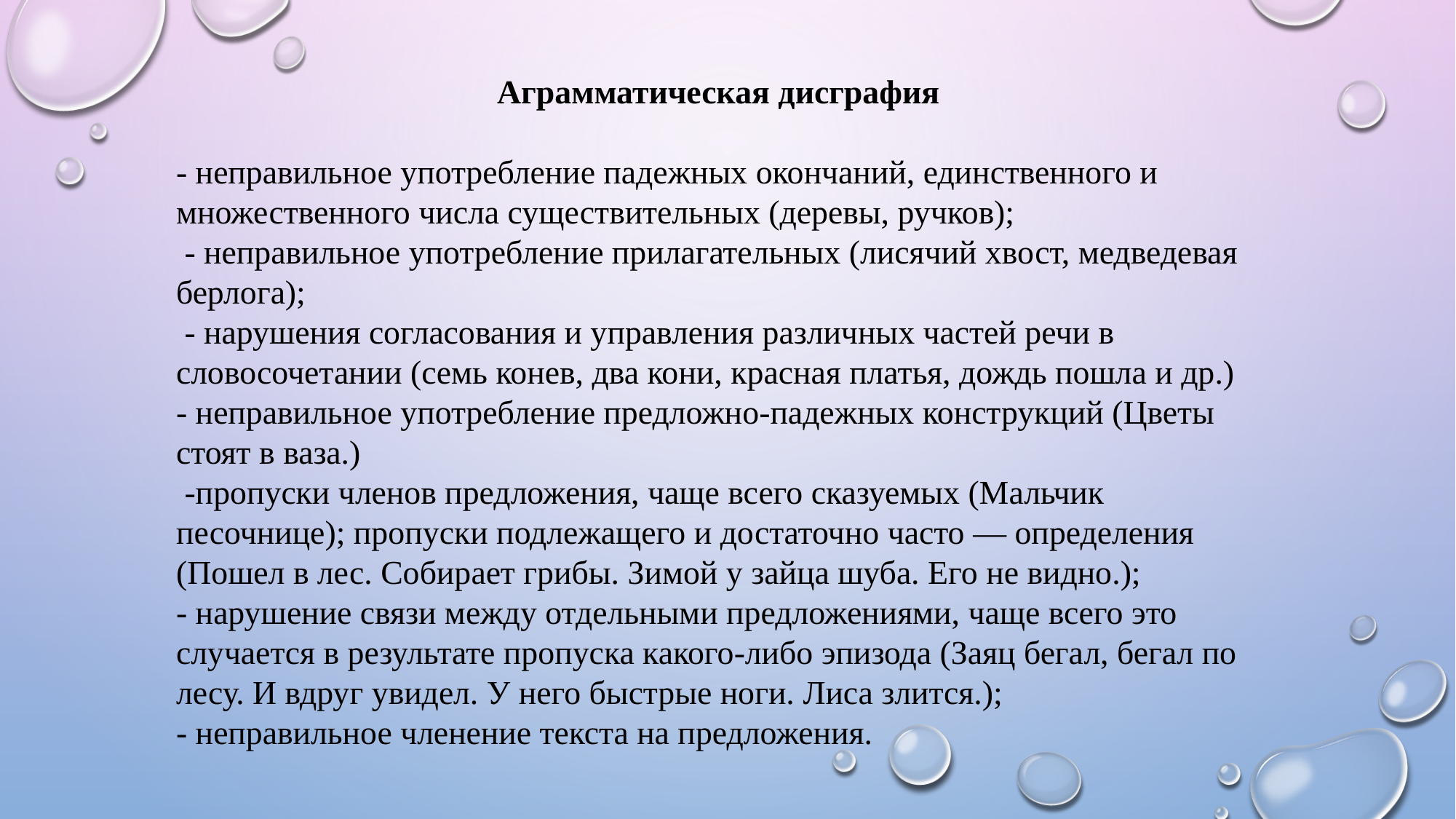

Аграмматическая дисграфия
- неправильное употребление падежных окончаний, единственного и множественного числа существительных (деревы, ручков);
 - неправильное употребление прилагательных (лисячий хвост, медведевая берлога);
 - нарушения согласования и управления различных частей речи в словосочетании (семь конев, два кони, красная платья, дождь пошла и др.)
- неправильное употребление предложно-падежных конструкций (Цветы стоят в ваза.)
 -пропуски членов предложения, чаще всего сказуемых (Мальчик песочнице); пропуски подлежащего и достаточно часто — определения (Пошел в лес. Собирает грибы. Зимой у зайца шуба. Его не видно.);
- нарушение связи между отдельными предложениями, чаще всего это случается в результате пропуска какого-либо эпизода (Заяц бегал, бегал по лесу. И вдруг увидел. У него быстрые ноги. Лиса злится.);
- неправильное членение текста на предложения.